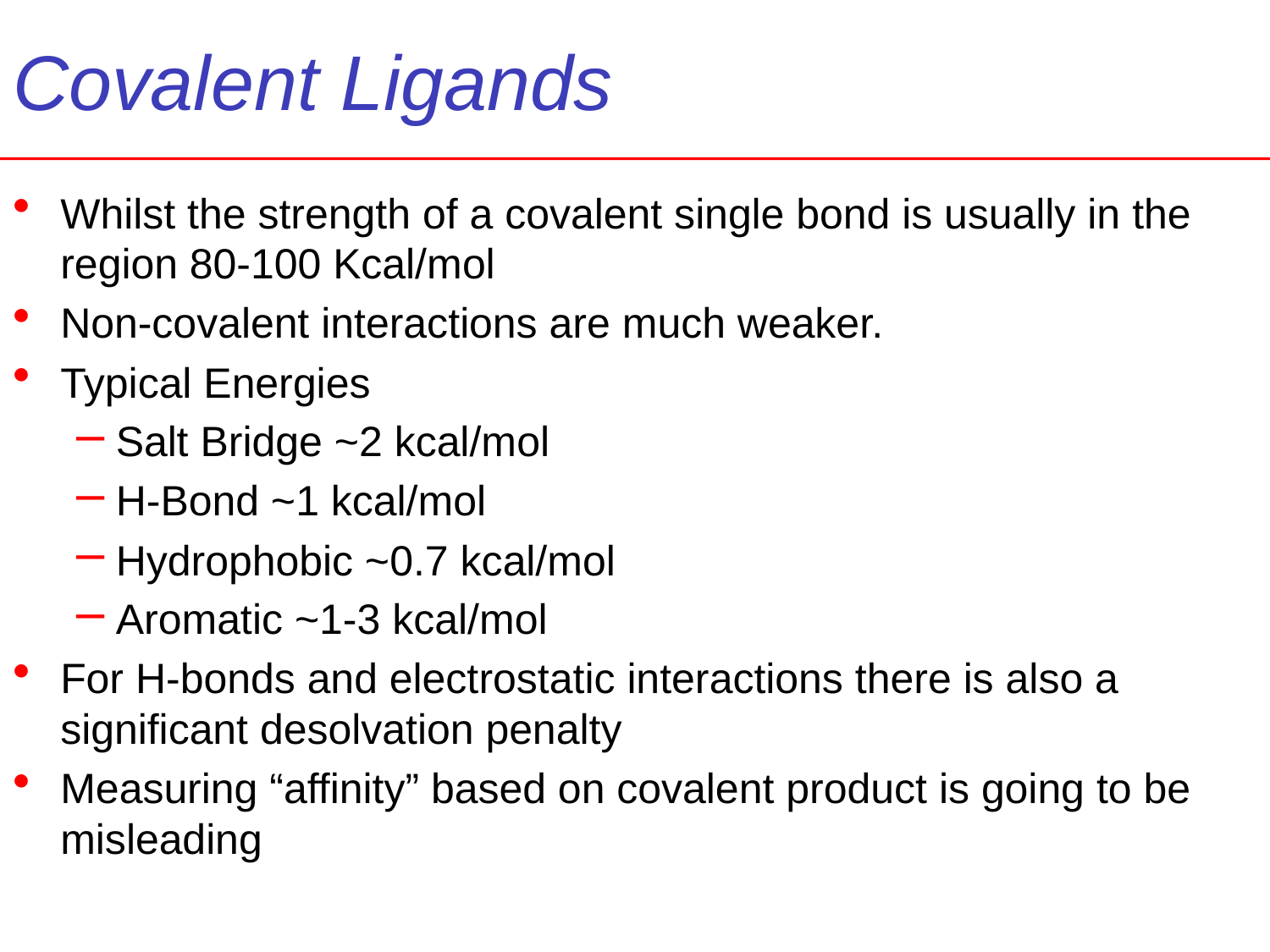

# Covalent Ligands
Whilst the strength of a covalent single bond is usually in the region 80-100 Kcal/mol
Non-covalent interactions are much weaker.
Typical Energies
Salt Bridge ~2 kcal/mol
H-Bond ~1 kcal/mol
Hydrophobic ~0.7 kcal/mol
Aromatic ~1-3 kcal/mol
For H-bonds and electrostatic interactions there is also a significant desolvation penalty
Measuring “affinity” based on covalent product is going to be misleading